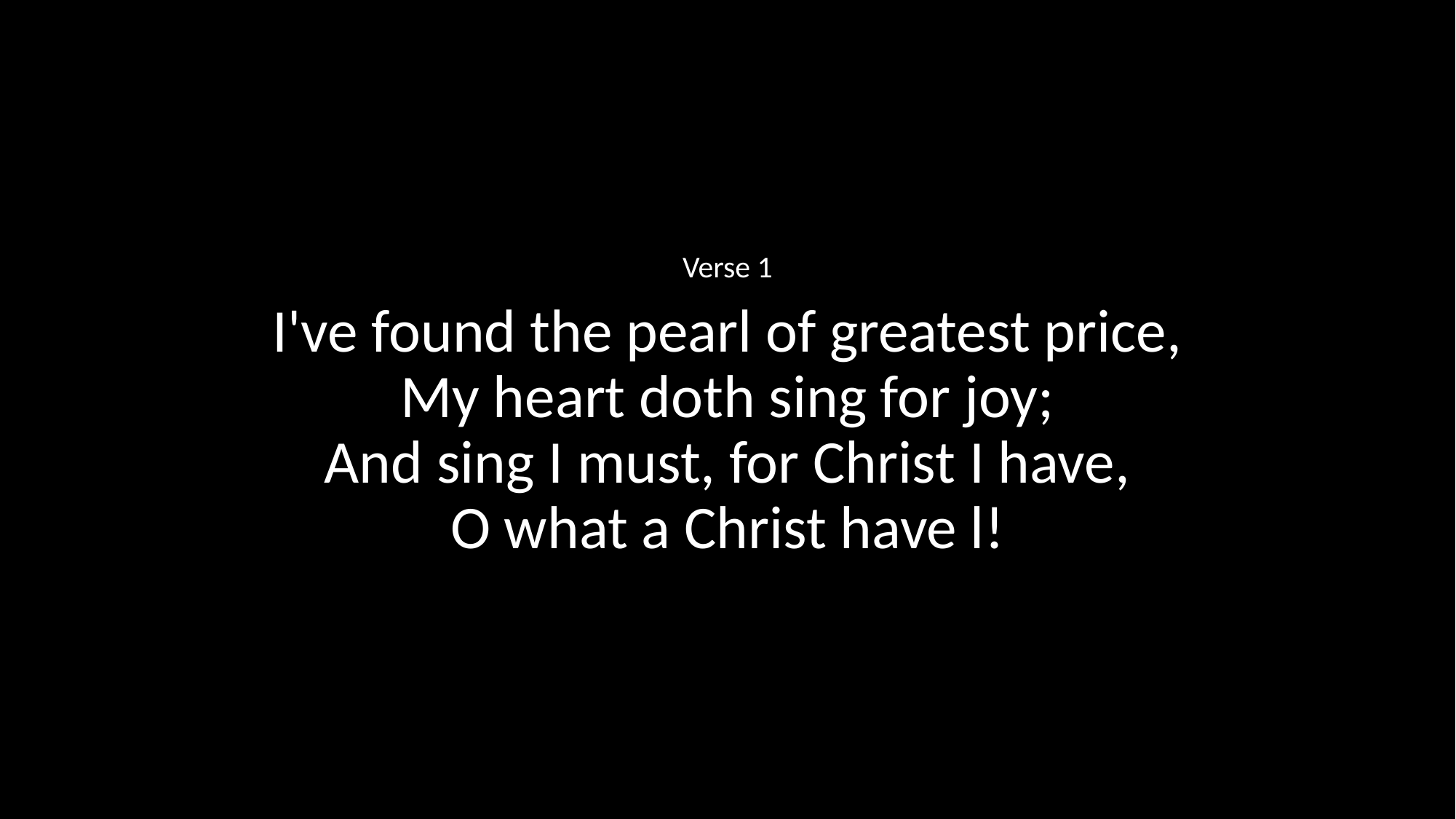

Verse 1
I've found the pearl of greatest price,
My heart doth sing for joy;
And sing I must, for Christ I have,
O what a Christ have l!